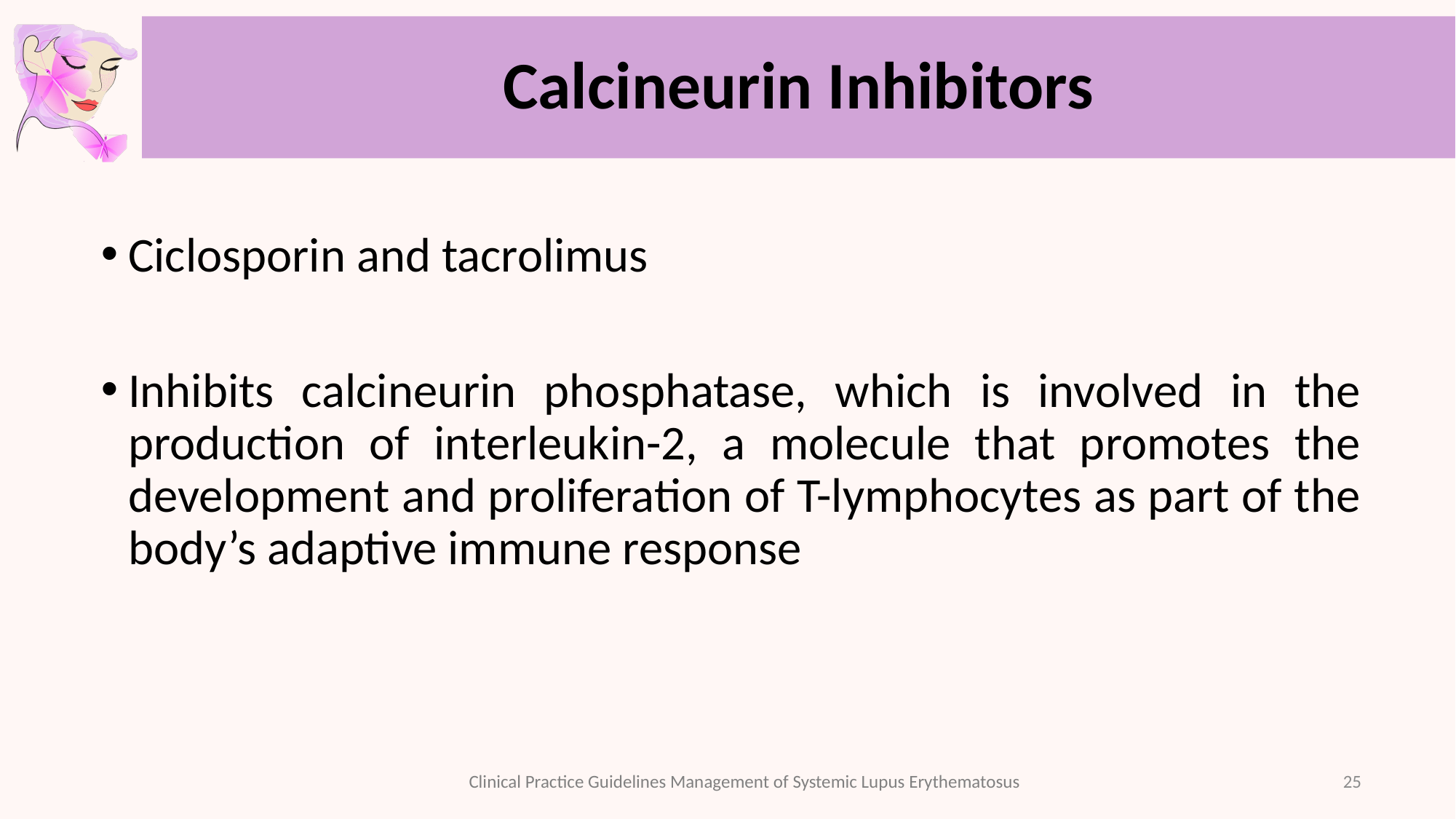

# Calcineurin Inhibitors
Ciclosporin and tacrolimus

Inhibits calcineurin phosphatase, which is involved in the production of interleukin-2, a molecule that promotes the development and proliferation of T-lymphocytes as part of the body’s adaptive immune response
25